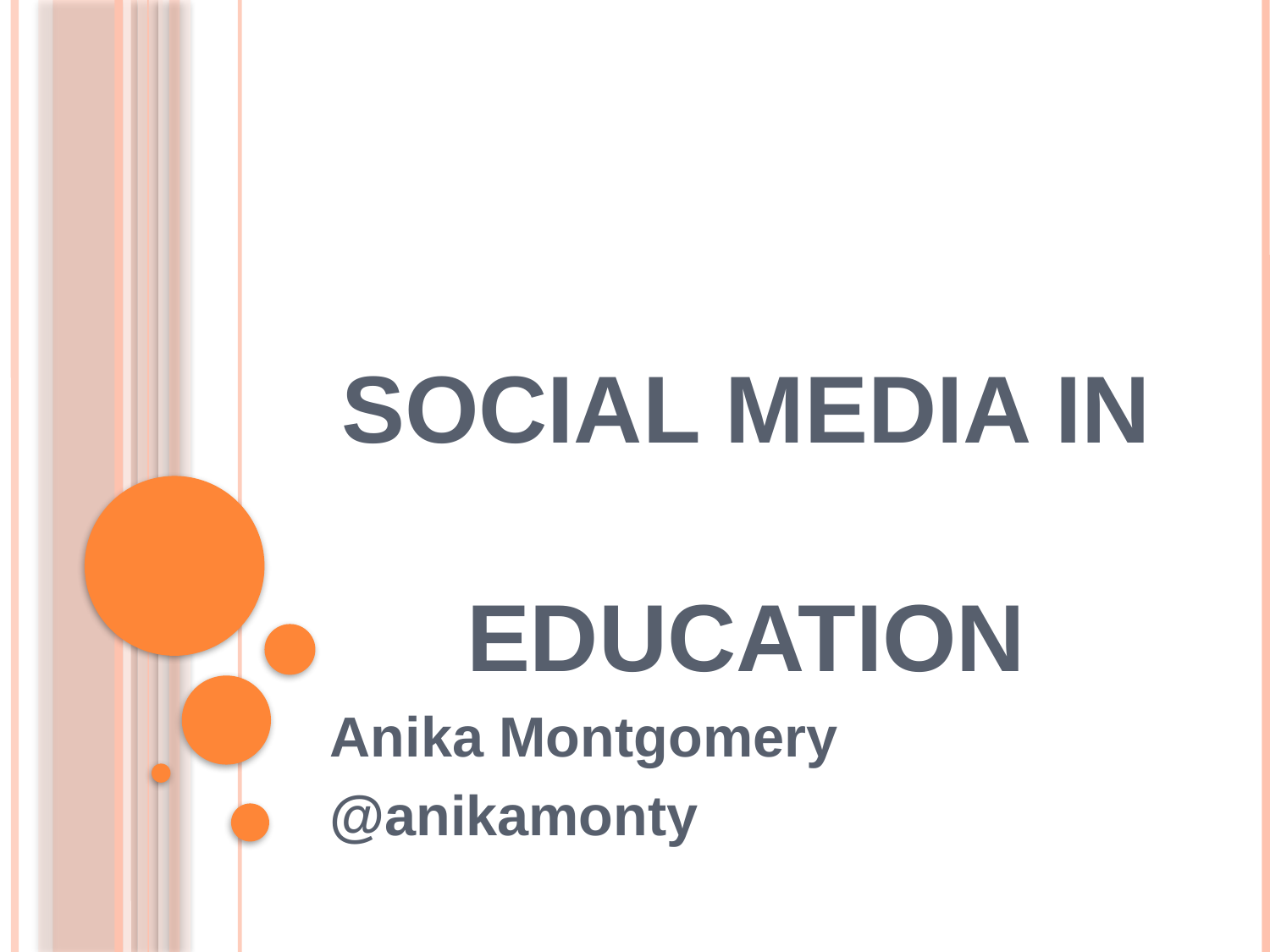

# Social Media in Education
Anika Montgomery
@anikamonty